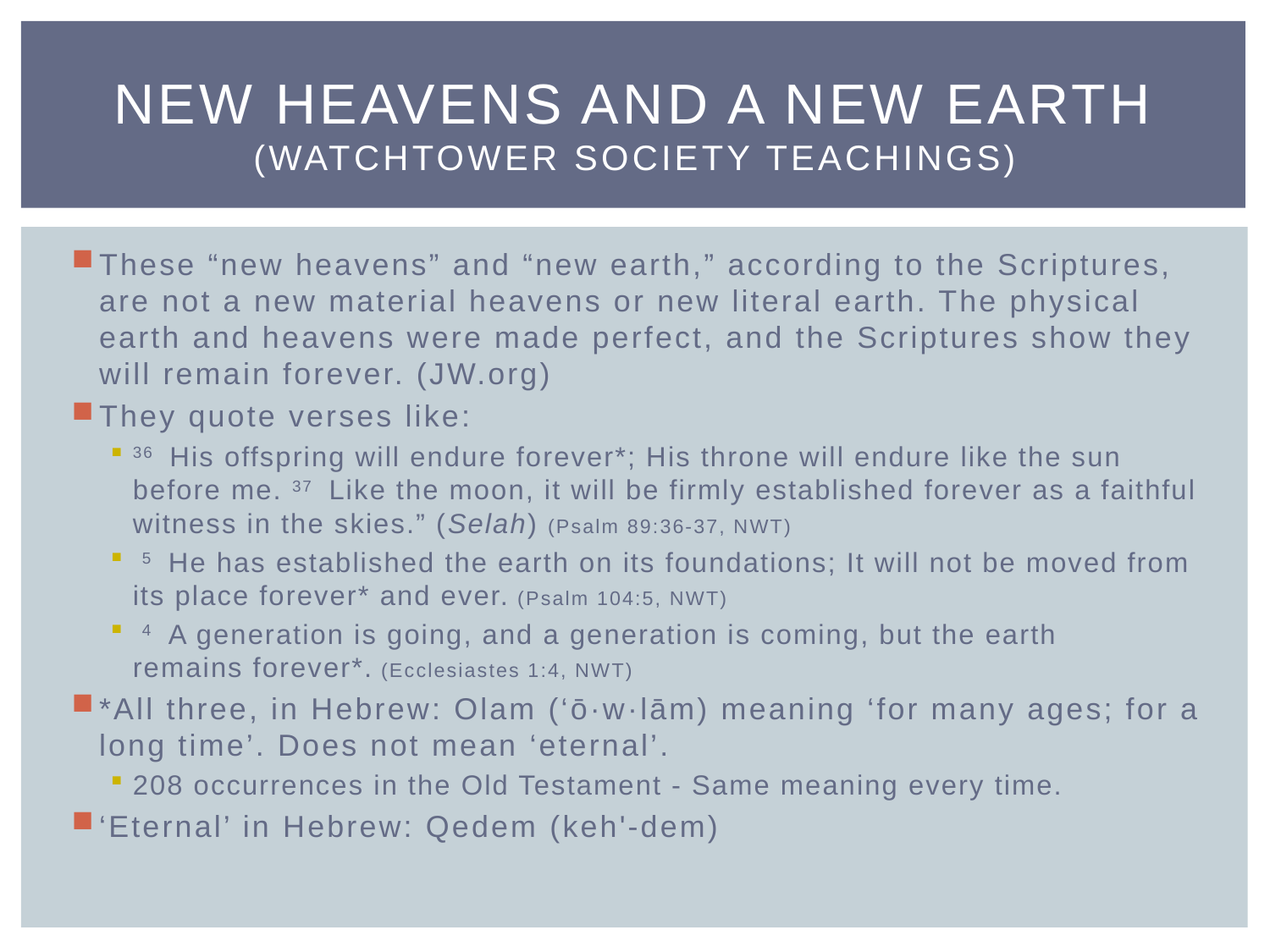

# New Heavens and a New earth (watchtower society teachings)
These “new heavens” and “new earth,” according to the Scriptures, are not a new material heavens or new literal earth. The physical earth and heavens were made perfect, and the Scriptures show they will remain forever. (JW.org)
They quote verses like:
36  His offspring will endure forever*; His throne will endure like the sun before me. 37  Like the moon, it will be firmly established forever as a faithful witness in the skies.” (Selah) (Psalm 89:36-37, NWT)
 5  He has established the earth on its foundations; It will not be moved from its place forever* and ever. (Psalm 104:5, NWT)
 4  A generation is going, and a generation is coming, but the earth remains forever*. (Ecclesiastes 1:4, NWT)
*All three, in Hebrew: Olam (‘ō·w·lām) meaning ‘for many ages; for a long time’. Does not mean ‘eternal’.
208 occurrences in the Old Testament - Same meaning every time.
‘Eternal’ in Hebrew: Qedem (keh'-dem)